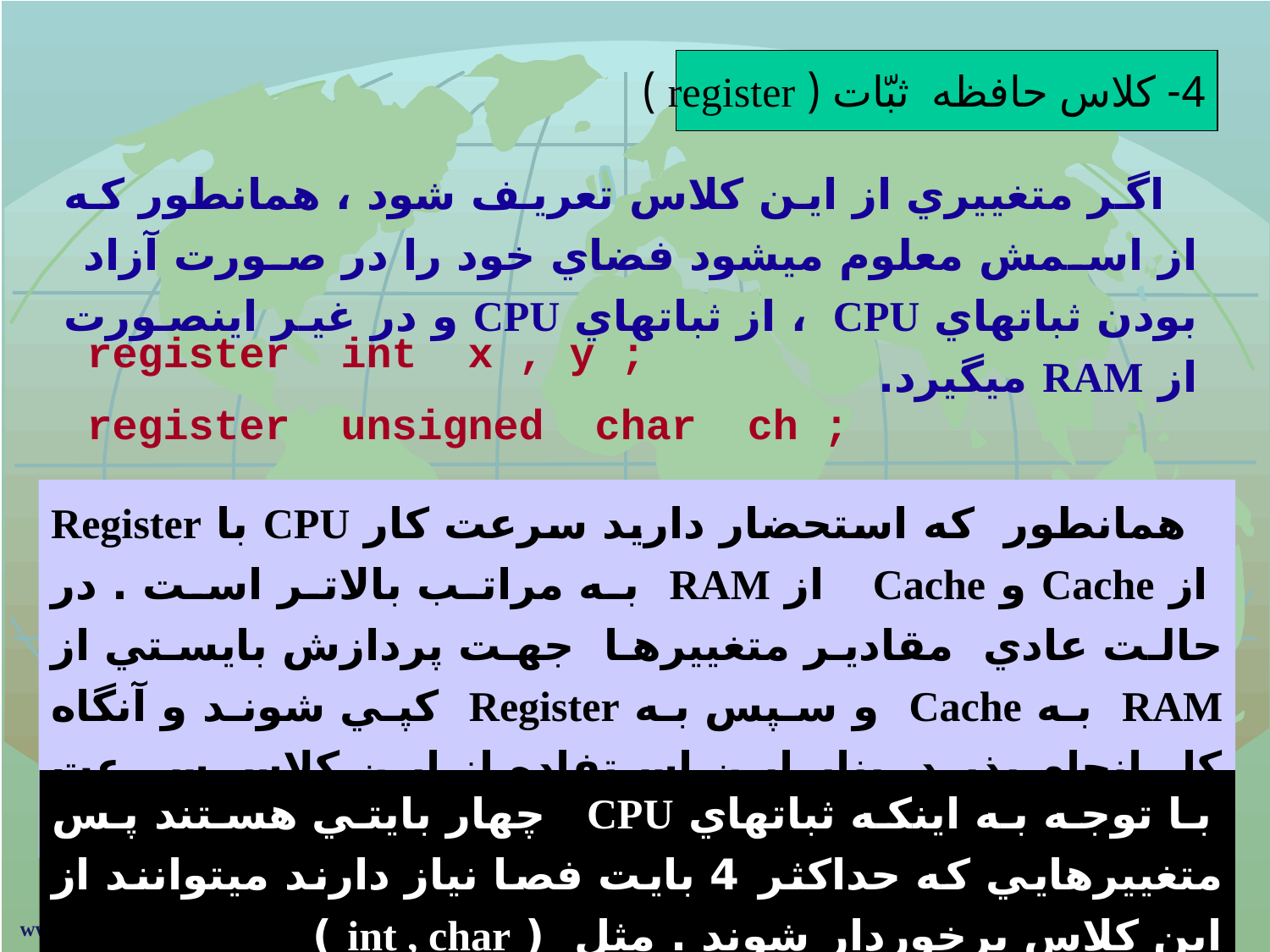

4- كلاس حافظه  ثبّات ( register )
  اگر متغييري از اين كلاس تعريف شود ، همانطور كه از اسمش معلوم ميشود فضاي خود را در صورت آزاد بودن ثباتهاي CPU ، از ثباتهاي CPU و در غير اينصورت از RAM ميگيرد.
register  int  x , y ;
register  unsigned  char  ch ;
   همانطور  كه استحضار داريد سرعت كار CPU با Register  از Cache و Cache  از RAM  به مراتب بالاتر است . در حالت عادي  مقادير متغييرها  جهت پردازش بايستي از RAM  به Cache  و سپس به Register  كپي شوند و آنگاه كار انجام پذيرد. بنابراين استفاده از اين كلاس سرعت اجراي برنامه را بالا مي برد.
 با توجه به اينكه ثباتهاي CPU  چهار بايتي هستند پس متغييرهايي كه حداكثر 4 بايت فصا نياز دارند ميتوانند از اين كلاس برخوردار شوند . مثل  ( int , char )